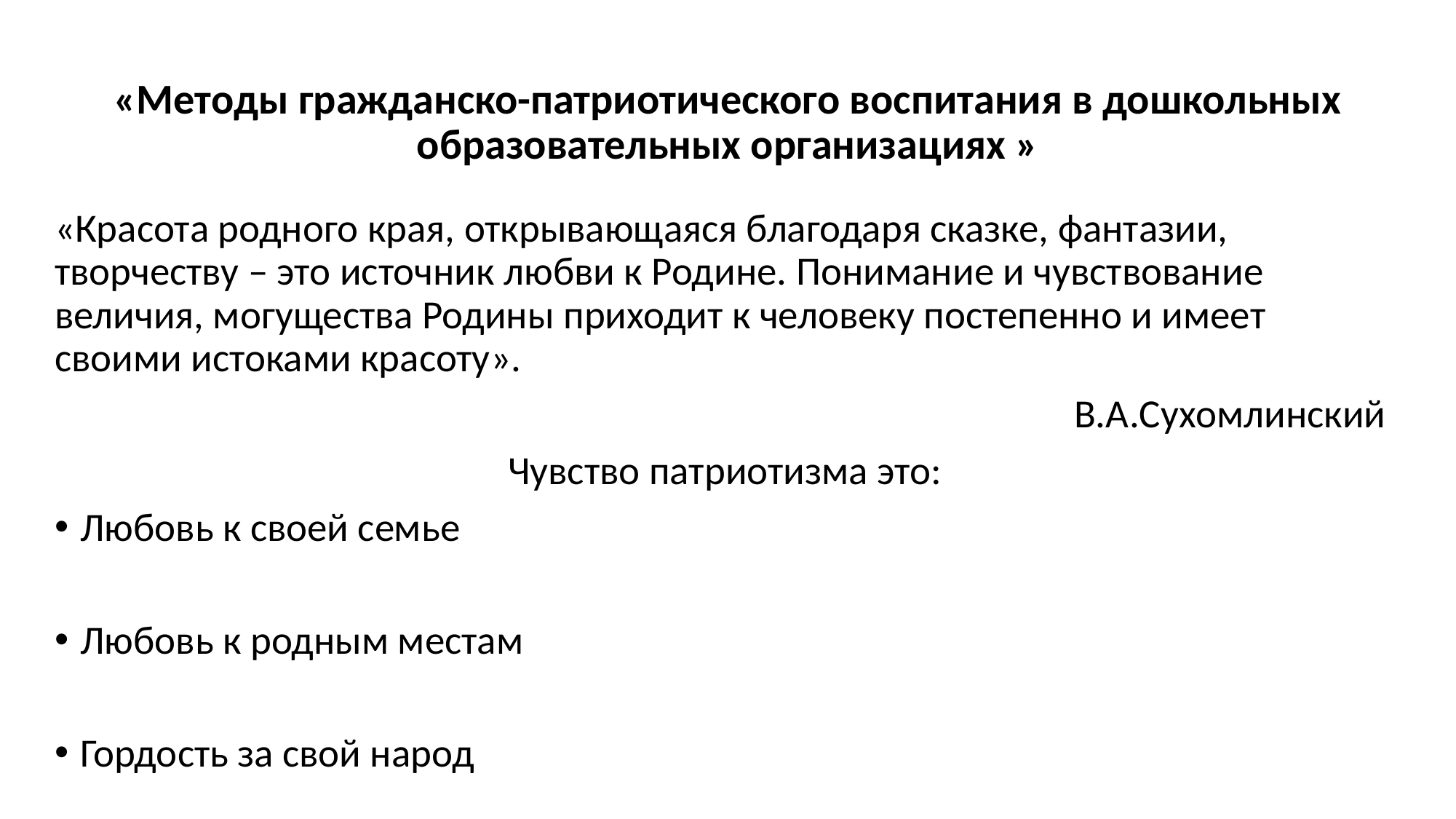

# «Методы гражданско-патриотического воспитания в дошкольных образовательных организациях »
«Красота родного края, открывающаяся благодаря сказке, фантазии, творчеству – это источник любви к Родине. Понимание и чувствование величия, могущества Родины приходит к человеку постепенно и имеет своими истоками красоту».
В.А.Сухомлинский
Чувство патриотизма это:
Любовь к своей семье

Любовь к родным местам

Гордость за свой народ